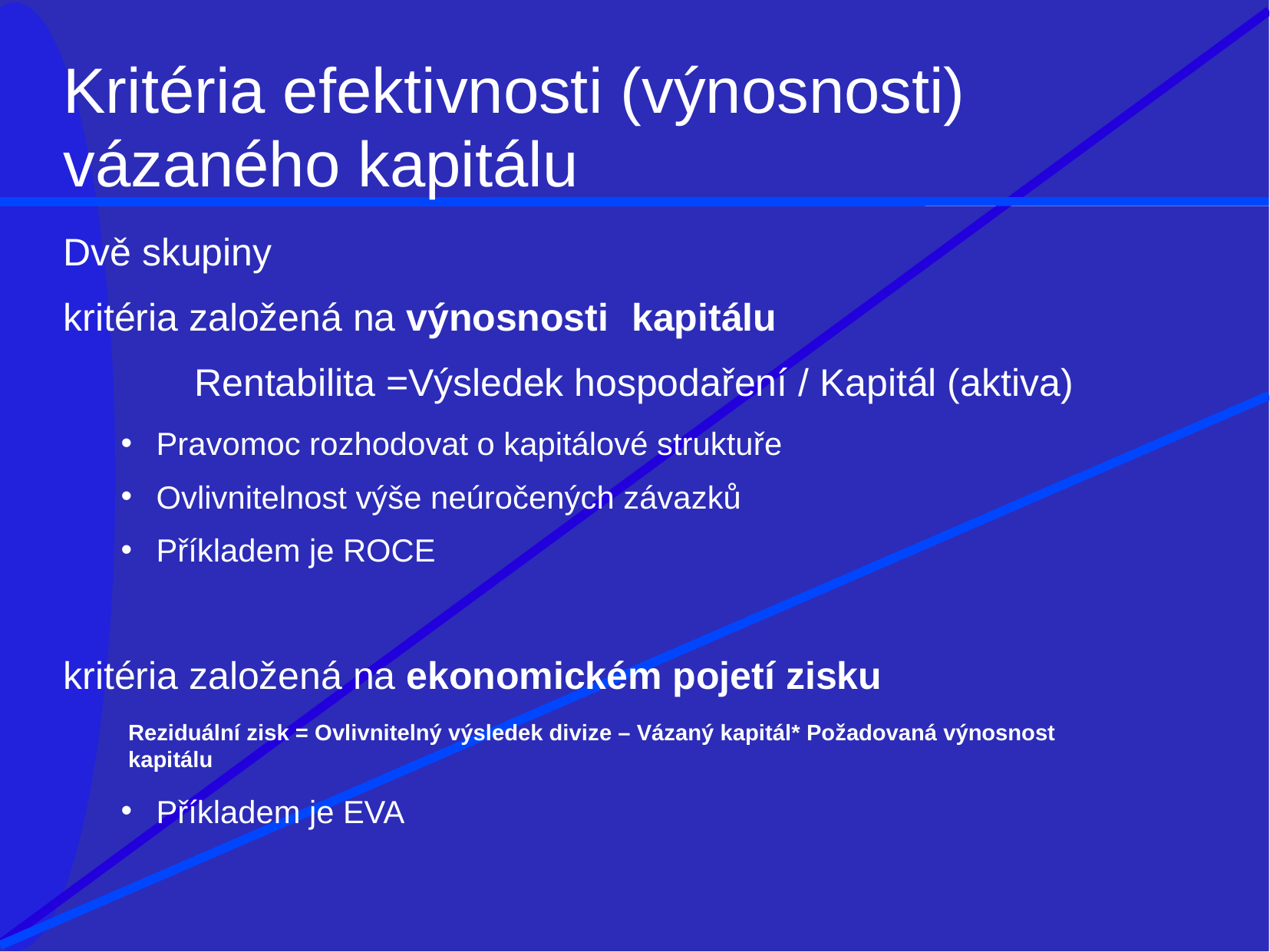

# Kritéria efektivnosti (výnosnosti)
vázaného kapitálu
Dvě skupiny
kritéria založená na výnosnosti	kapitálu
Rentabilita =Výsledek hospodaření / Kapitál (aktiva)
Pravomoc rozhodovat o kapitálové struktuře
Ovlivnitelnost výše neúročených závazků
Příkladem je ROCE

kritéria založená na ekonomickém pojetí zisku
Reziduální zisk = Ovlivnitelný výsledek divize – Vázaný kapitál* Požadovaná výnosnost kapitálu
Příkladem je EVA